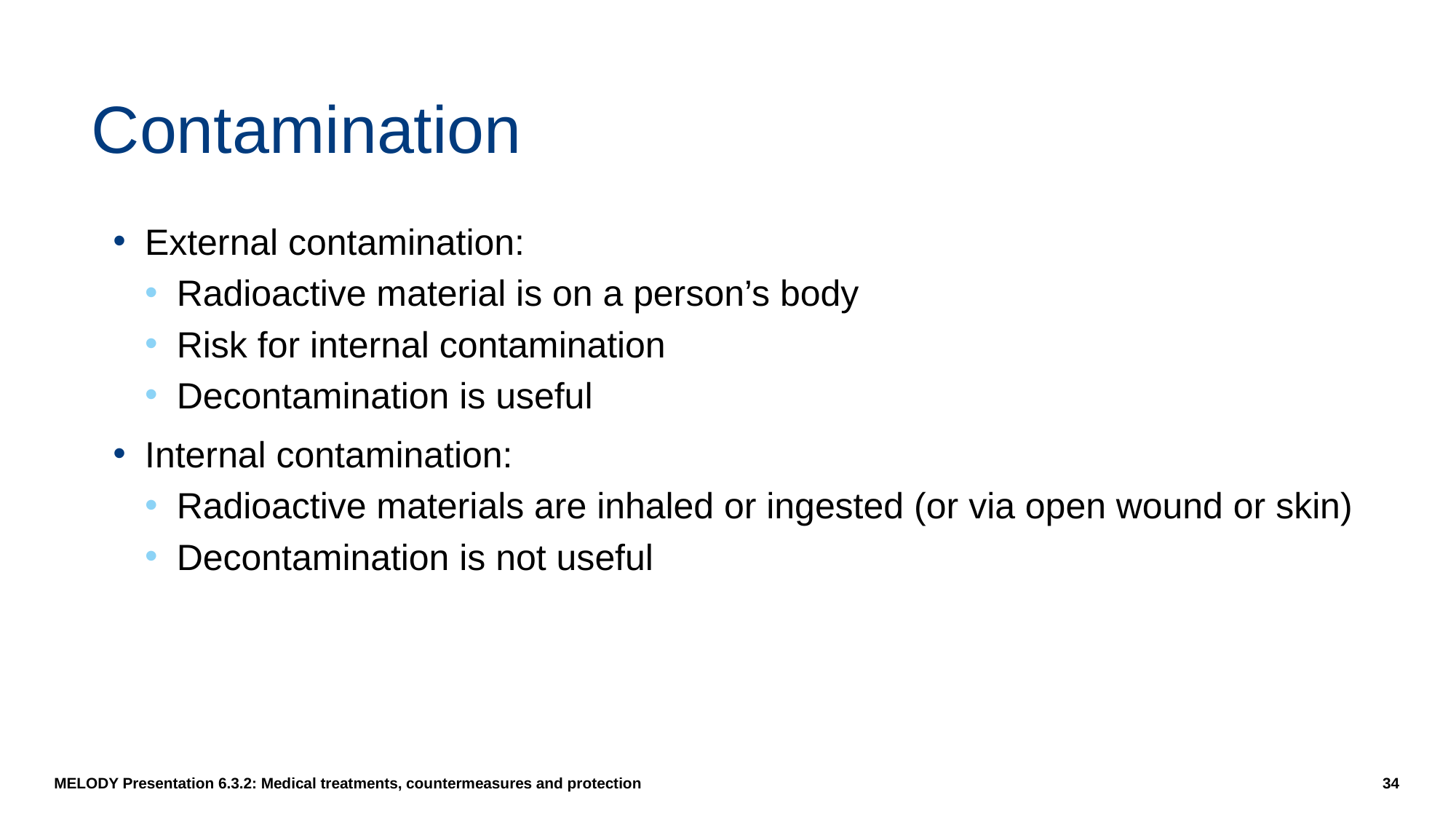

# Contamination
External contamination:
Radioactive material is on a person’s body
Risk for internal contamination
Decontamination is useful
Internal contamination:
Radioactive materials are inhaled or ingested (or via open wound or skin)
Decontamination is not useful
MELODY Presentation 6.3.2: Medical treatments, countermeasures and protection
34